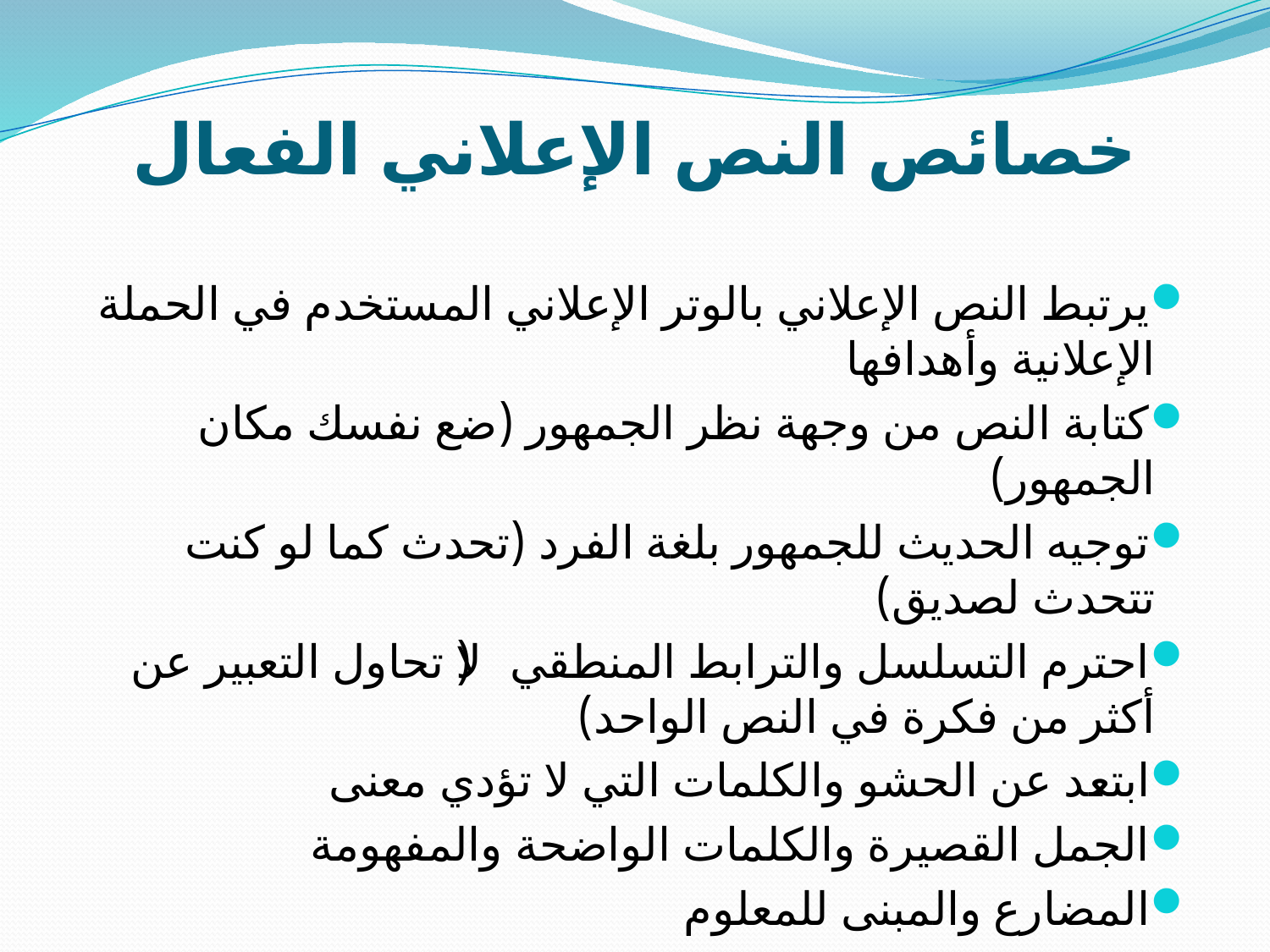

# خصائص النص الإعلاني الفعال
يرتبط النص الإعلاني بالوتر الإعلاني المستخدم في الحملة الإعلانية وأهدافها
كتابة النص من وجهة نظر الجمهور (ضع نفسك مكان الجمهور)
توجيه الحديث للجمهور بلغة الفرد (تحدث كما لو كنت تتحدث لصديق)
احترم التسلسل والترابط المنطقي (لا تحاول التعبير عن أكثر من فكرة في النص الواحد)
ابتعد عن الحشو والكلمات التي لا تؤدي معنى
الجمل القصيرة والكلمات الواضحة والمفهومة
المضارع والمبنى للمعلوم